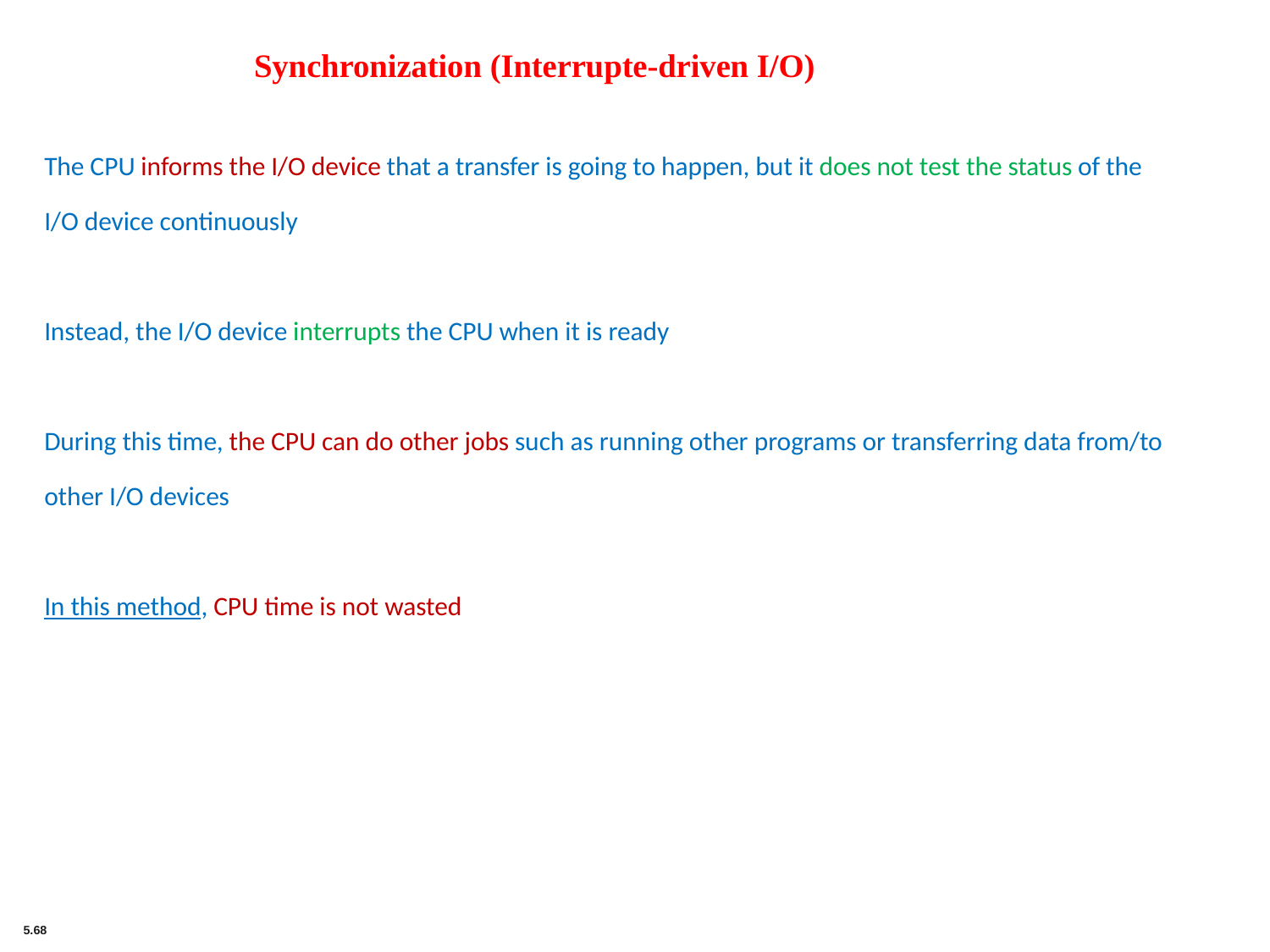

Synchronization (Interrupte-driven I/O)
The CPU informs the I/O device that a transfer is going to happen, but it does not test the status of the I/O device continuously

Instead, the I/O device interrupts the CPU when it is ready

During this time, the CPU can do other jobs such as running other programs or transferring data from/to other I/O devices

In this method, CPU time is not wasted
5.68